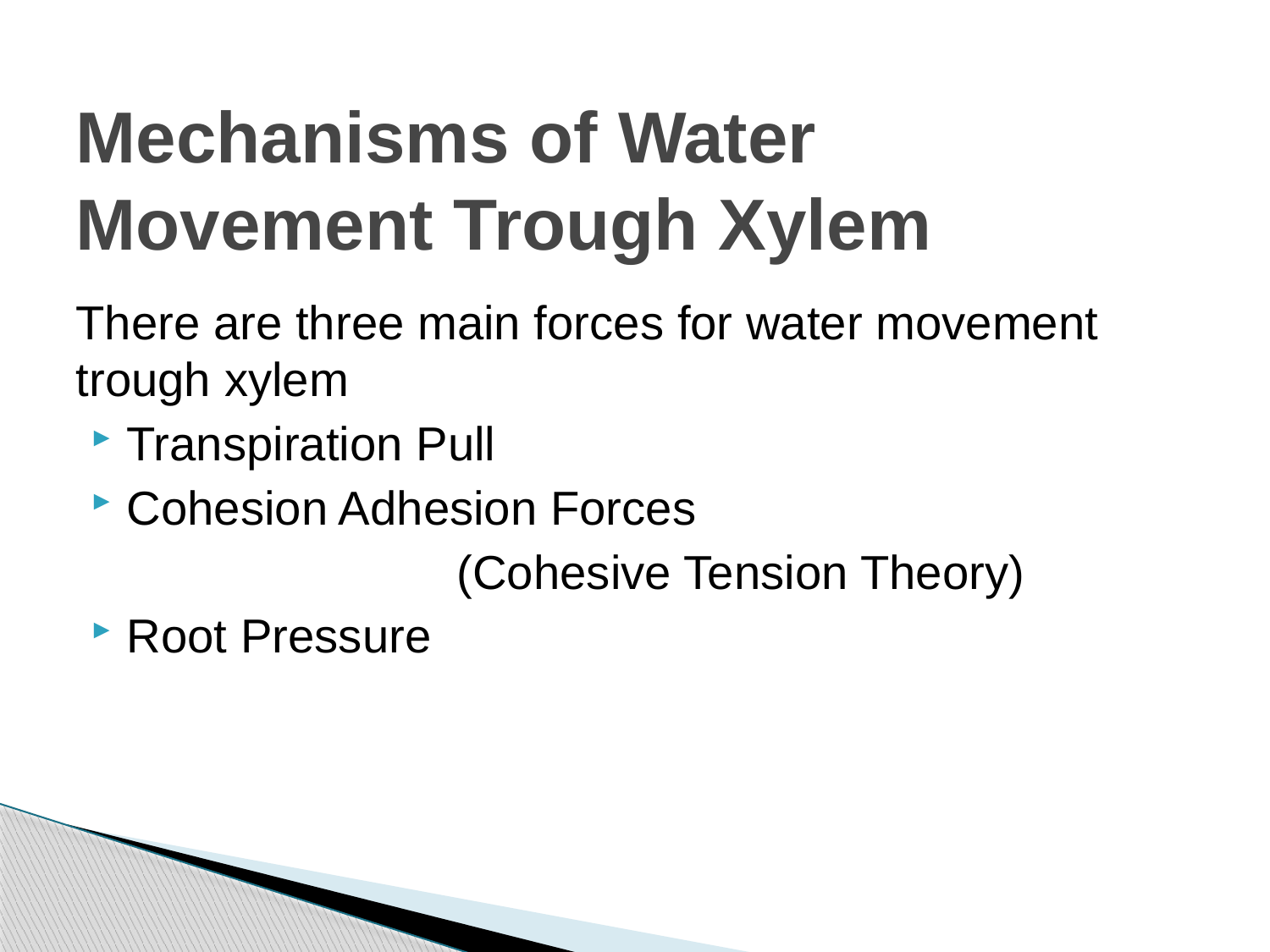

# Mechanisms of Water Movement Trough Xylem
There are three main forces for water movement trough xylem
Transpiration Pull
Cohesion Adhesion Forces
			(Cohesive Tension Theory)
Root Pressure